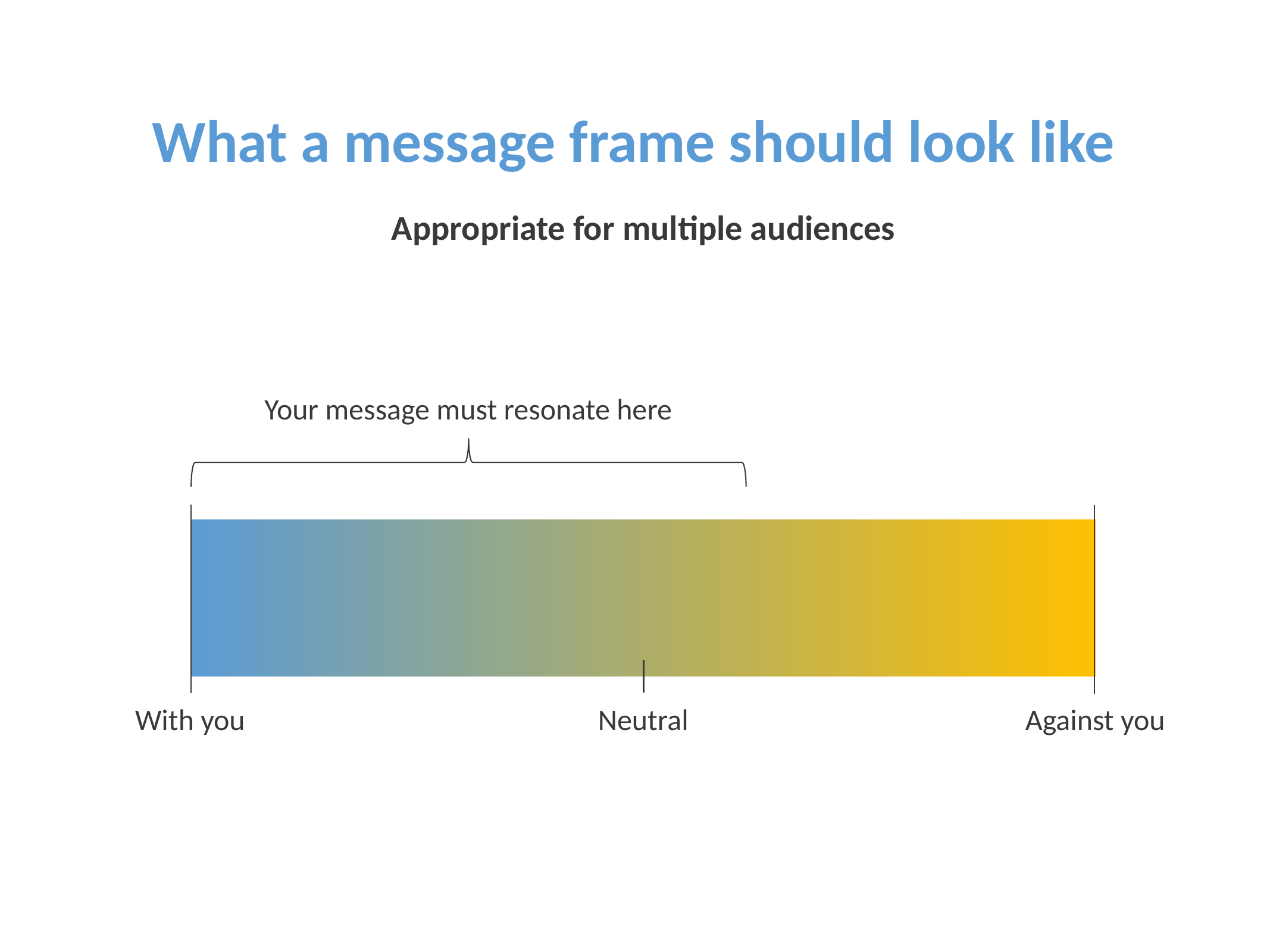

What a message frame should look like

Appropriate for multiple audiences
Your message must resonate here

With you
Neutral
Against you